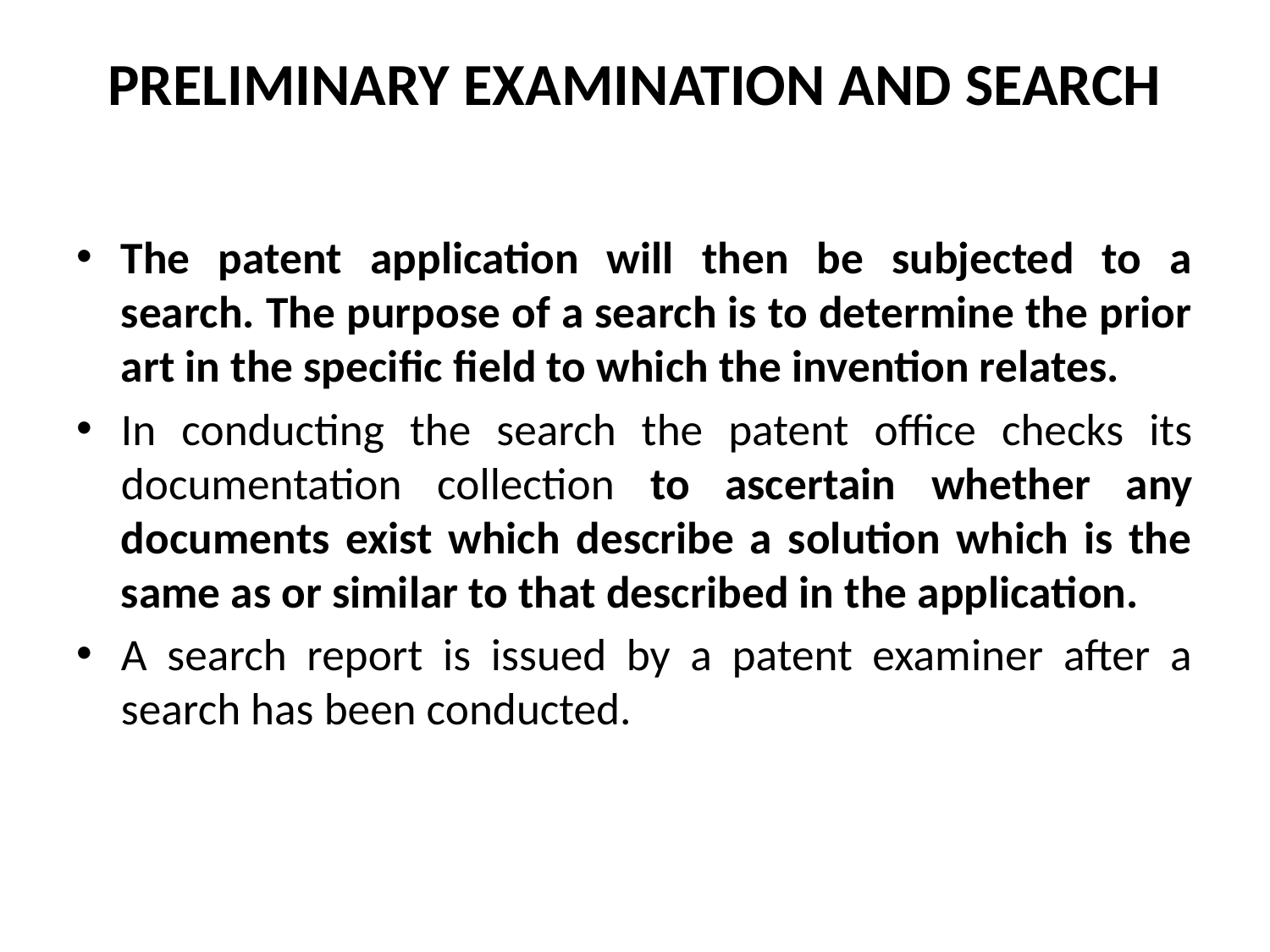

# PRELIMINARY EXAMINATION AND SEARCH
The patent application will then be subjected to a search. The purpose of a search is to determine the prior art in the specific field to which the invention relates.
In conducting the search the patent office checks its documentation collection to ascertain whether any documents exist which describe a solution which is the same as or similar to that described in the application.
A search report is issued by a patent examiner after a search has been conducted.